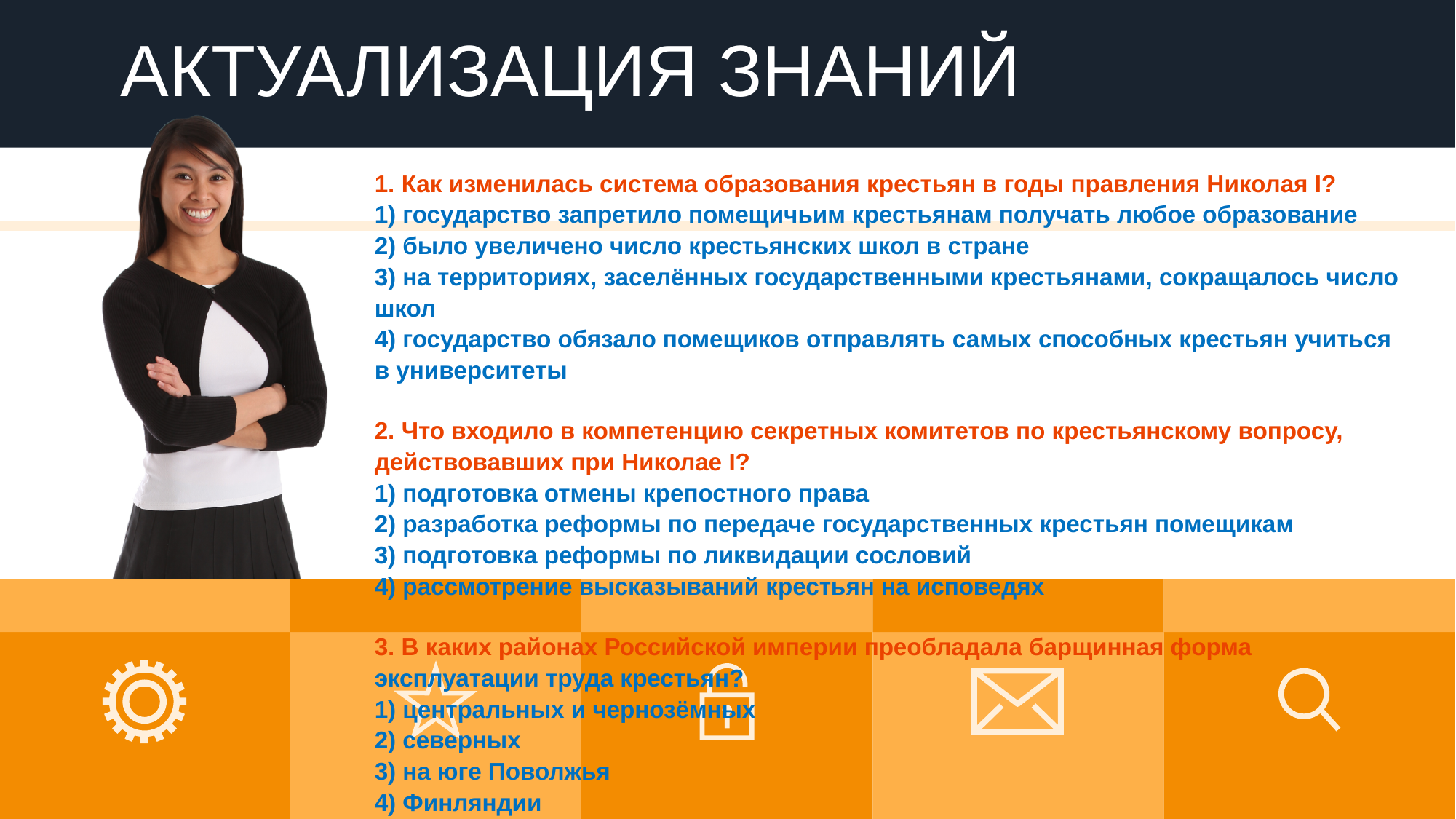

# АКТУАЛИЗАЦИЯ ЗНАНИЙ
1. Как изменилась система образования крестьян в годы правления Николая I?
1) государство запретило помещичьим крестьянам получать любое образование
2) было увеличено число крестьянских школ в стране
3) на территориях, заселённых государственными крестьянами, сокращалось число школ
4) государство обязало помещиков отправлять самых способных крестьян учиться в университеты
2. Что входило в компетенцию секретных комитетов по крестьянскому вопросу, действовавших при Николае I?
1) подготовка отмены крепостного права
2) разработка реформы по передаче государственных крестьян помещикам
3) подготовка реформы по ликвидации сословий
4) рассмотрение высказываний крестьян на исповедях
3. В каких районах Российской империи преобладала барщинная форма эксплуатации труда крестьян?
1) центральных и чернозёмных
2) северных
3) на юге Поволжья
4) Финляндии